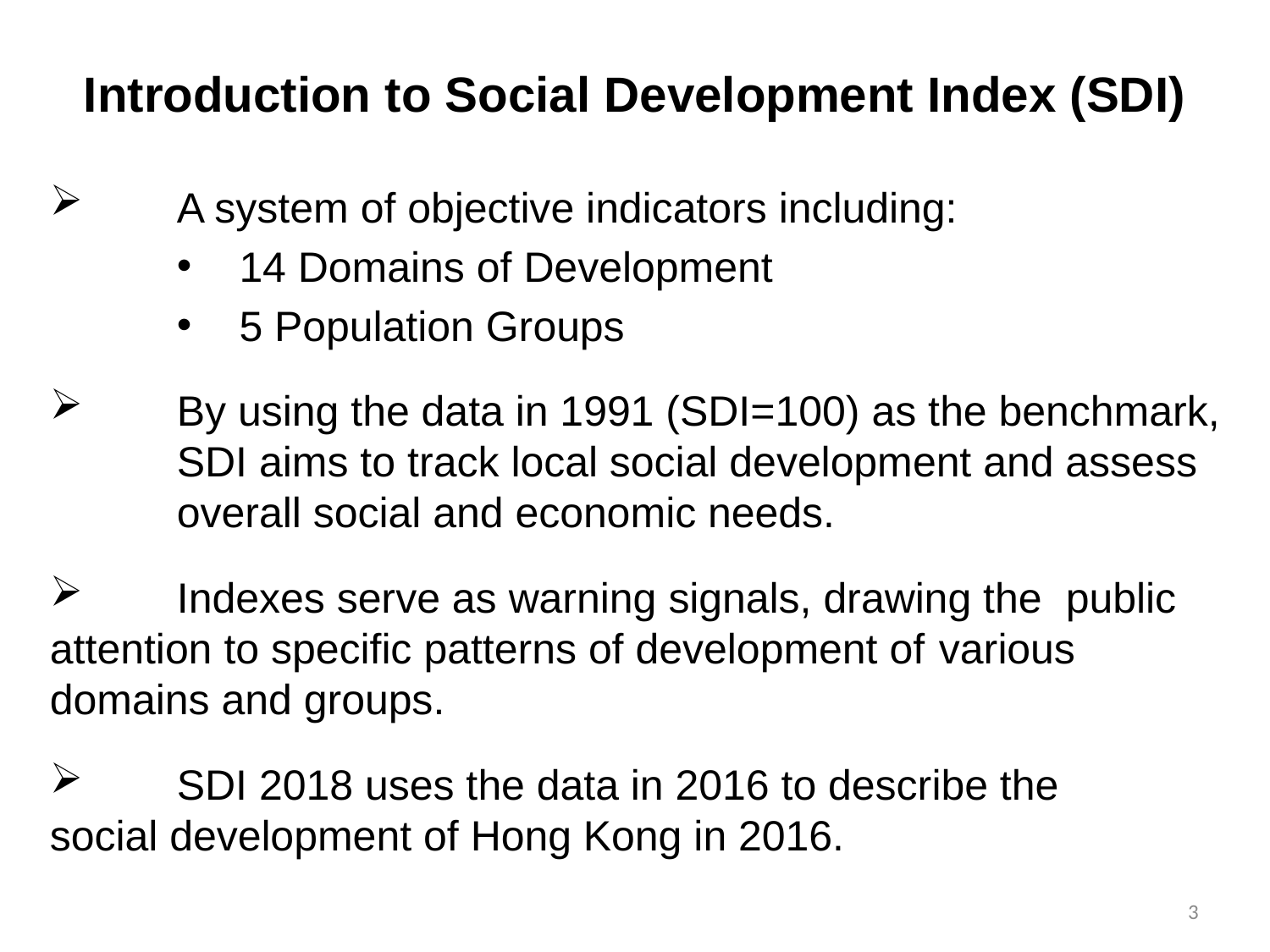

Introduction to Social Development Index (SDI)
   	A system of objective indicators including:
    14 Domains of Development
    5 Population Groups

   	By using the data in 1991 (SDI=100) as the benchmark, 	SDI aims to track local social development and assess 	overall social and economic needs.

  	Indexes serve as warning signals, drawing the 	public 	attention to specific patterns of development of 	various 	domains and groups.

   	SDI 2018 uses the data in 2016 to describe the 	social development of Hong Kong in 2016.
3